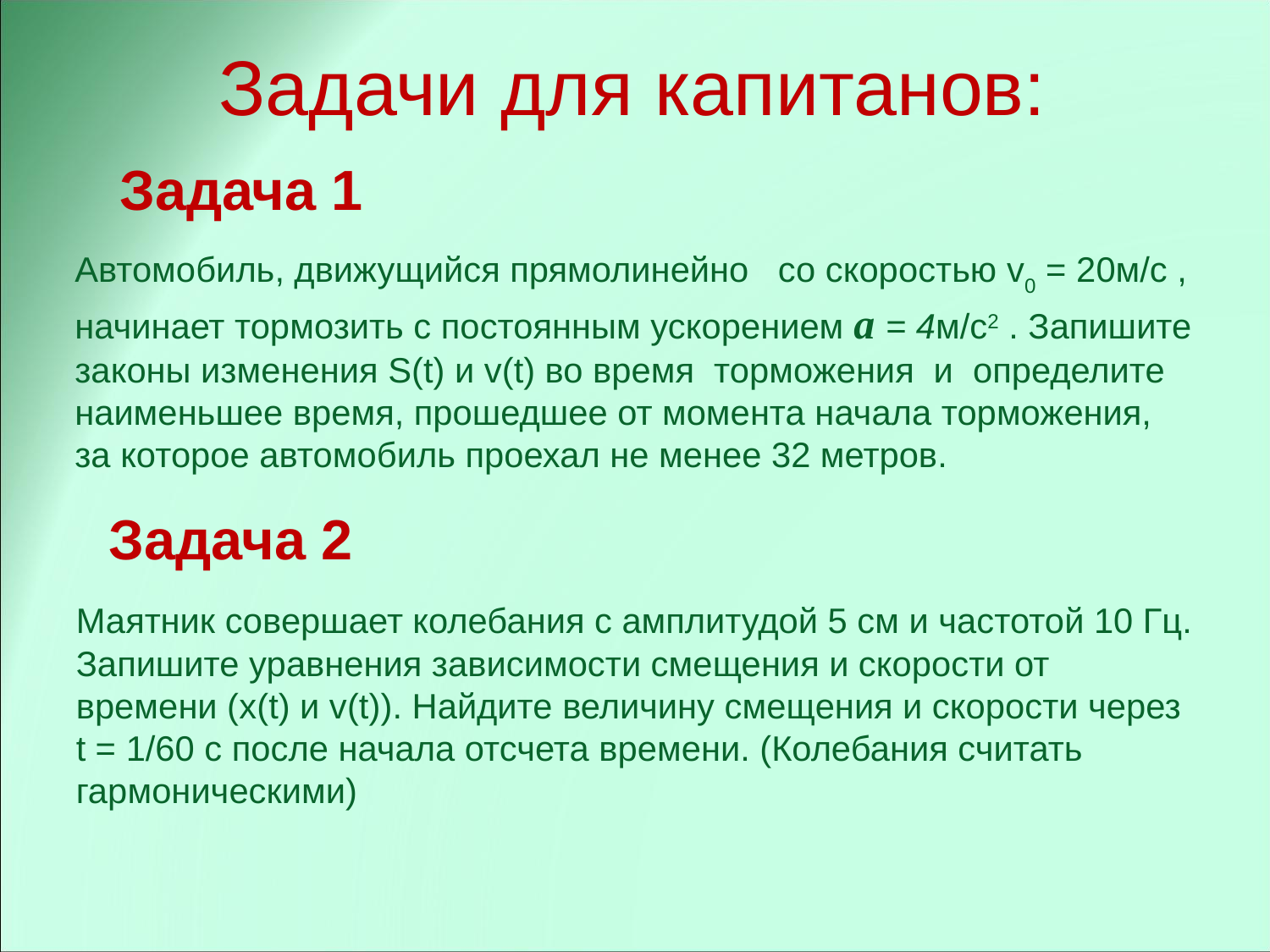

# Задачи для капитанов:
Задача 1
Автомобиль, движущийся прямолинейно   со скоростью v0 = 20м/с ,
начинает тормозить с постоянным ускорением а = 4м/с2 . Запишите
законы изменения S(t) и v(t) во время  торможения  и  определите
наименьшее время, прошедшее от момента начала торможения,
за которое автомобиль проехал не менее 32 метров.
Задача 2
Маятник совершает колебания с амплитудой 5 см и частотой 10 Гц. Запишите уравнения зависимости смещения и скорости от времени (x(t) и v(t)). Найдите величину смещения и скорости через  t = 1/60 с после начала отсчета времени. (Колебания считать гармоническими)